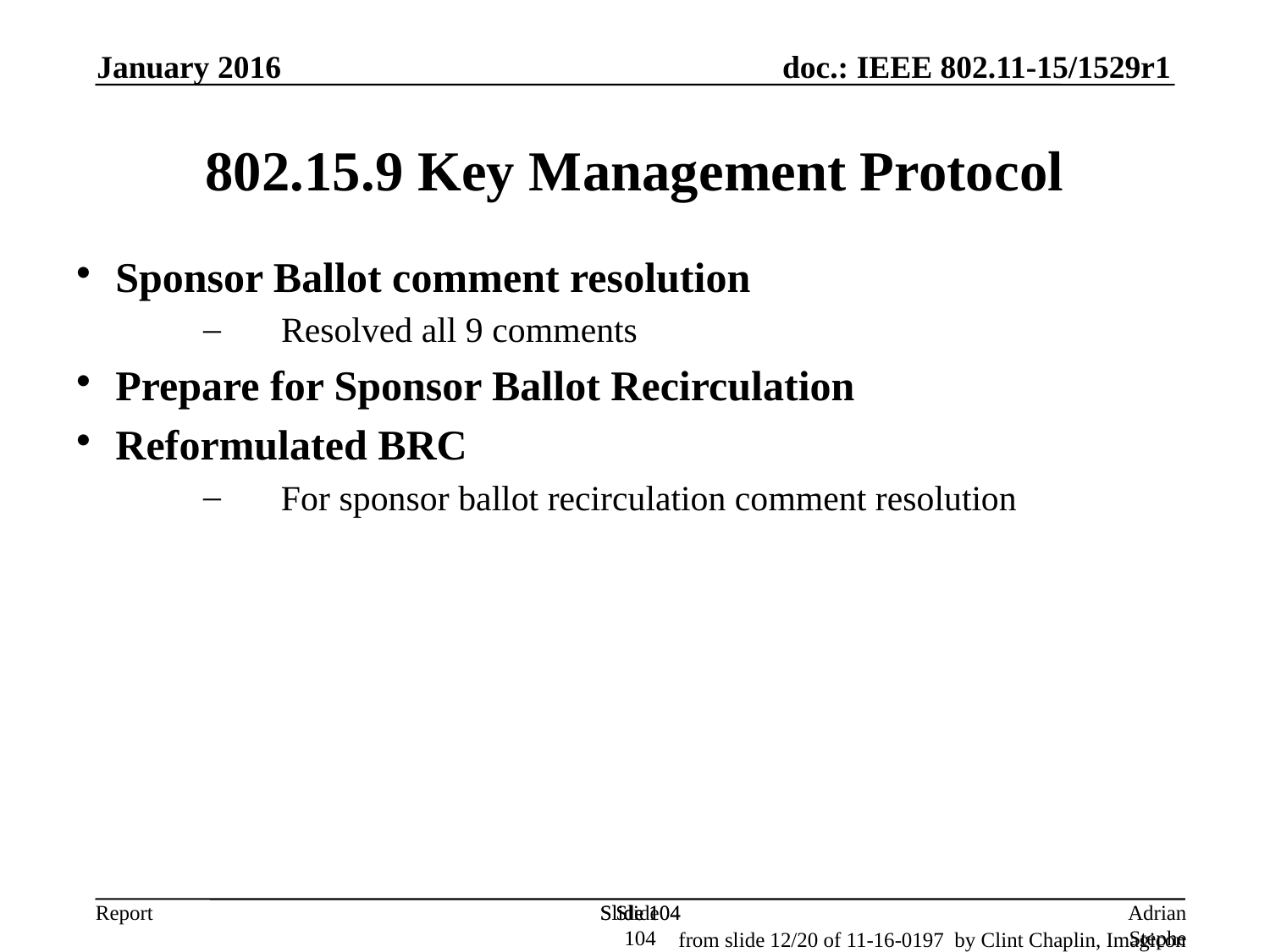

January 2016
802.15.9 Key Management Protocol
Sponsor Ballot comment resolution
Resolved all 9 comments
Prepare for Sponsor Ballot Recirculation
Reformulated BRC
For sponsor ballot recirculation comment resolution
Slide 104
Slide 104
Slide 104
Adrian Stephens, Intel Corporation
from slide 12/20 of 11-16-0197  by Clint Chaplin, Imagicon